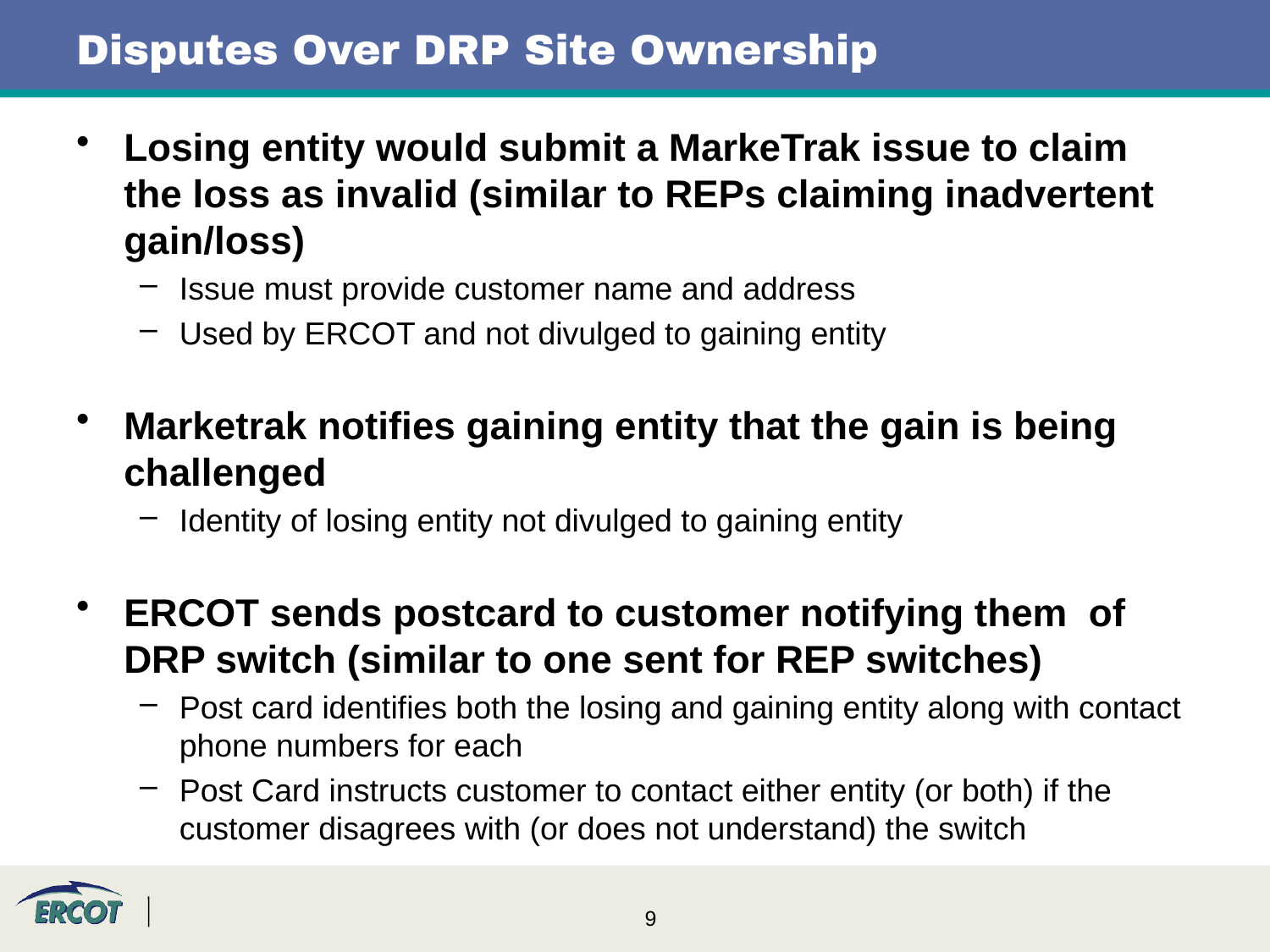

# Disputes Over DRP Site Ownership
Losing entity would submit a MarkeTrak issue to claim the loss as invalid (similar to REPs claiming inadvertent gain/loss)
Issue must provide customer name and address
Used by ERCOT and not divulged to gaining entity

Marketrak notifies gaining entity that the gain is being challenged
Identity of losing entity not divulged to gaining entity

ERCOT sends postcard to customer notifying them  of DRP switch (similar to one sent for REP switches)
Post card identifies both the losing and gaining entity along with contact phone numbers for each
Post Card instructs customer to contact either entity (or both) if the customer disagrees with (or does not understand) the switch